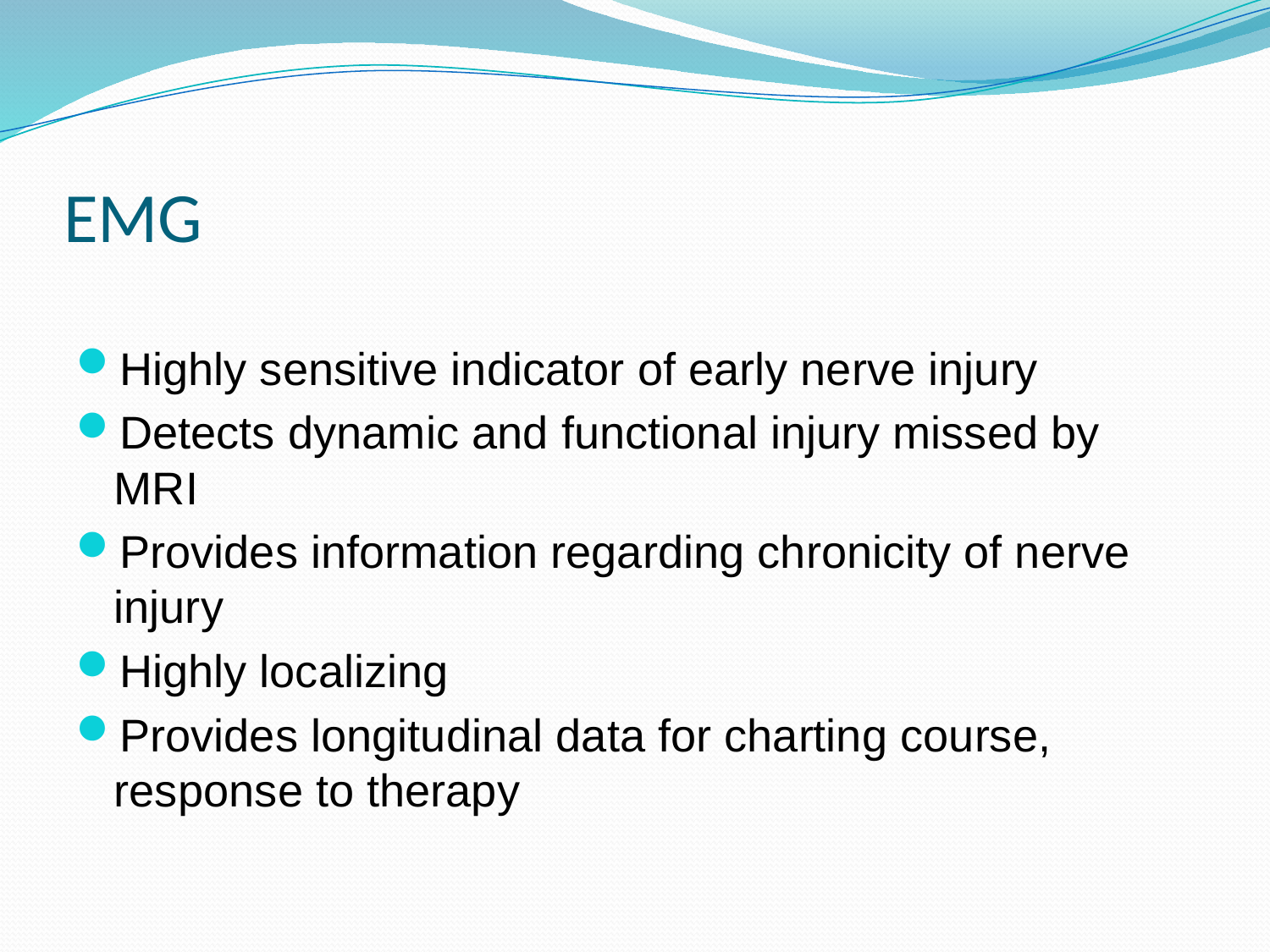

# EMG

Highly sensitive indicator of early nerve injury
Detects dynamic and functional injury missed by MRI
Provides information regarding chronicity of nerve injury
Highly localizing
Provides longitudinal data for charting course, response to therapy